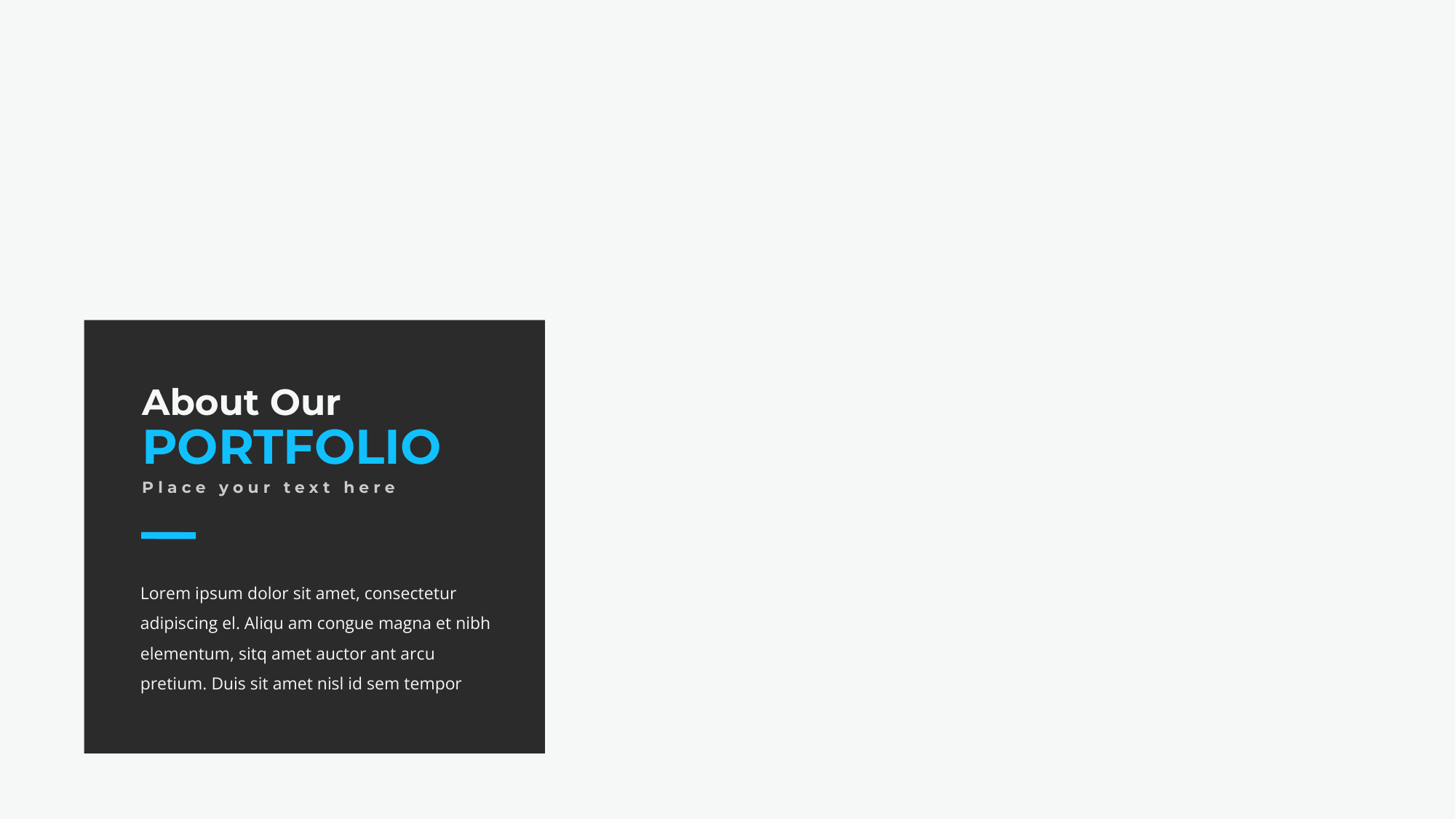

About Our
PORTFOLIO
Place your text here
Lorem ipsum dolor sit amet, consectetur adipiscing el. Aliqu am congue magna et nibh elementum, sitq amet auctor ant arcu pretium. Duis sit amet nisl id sem tempor